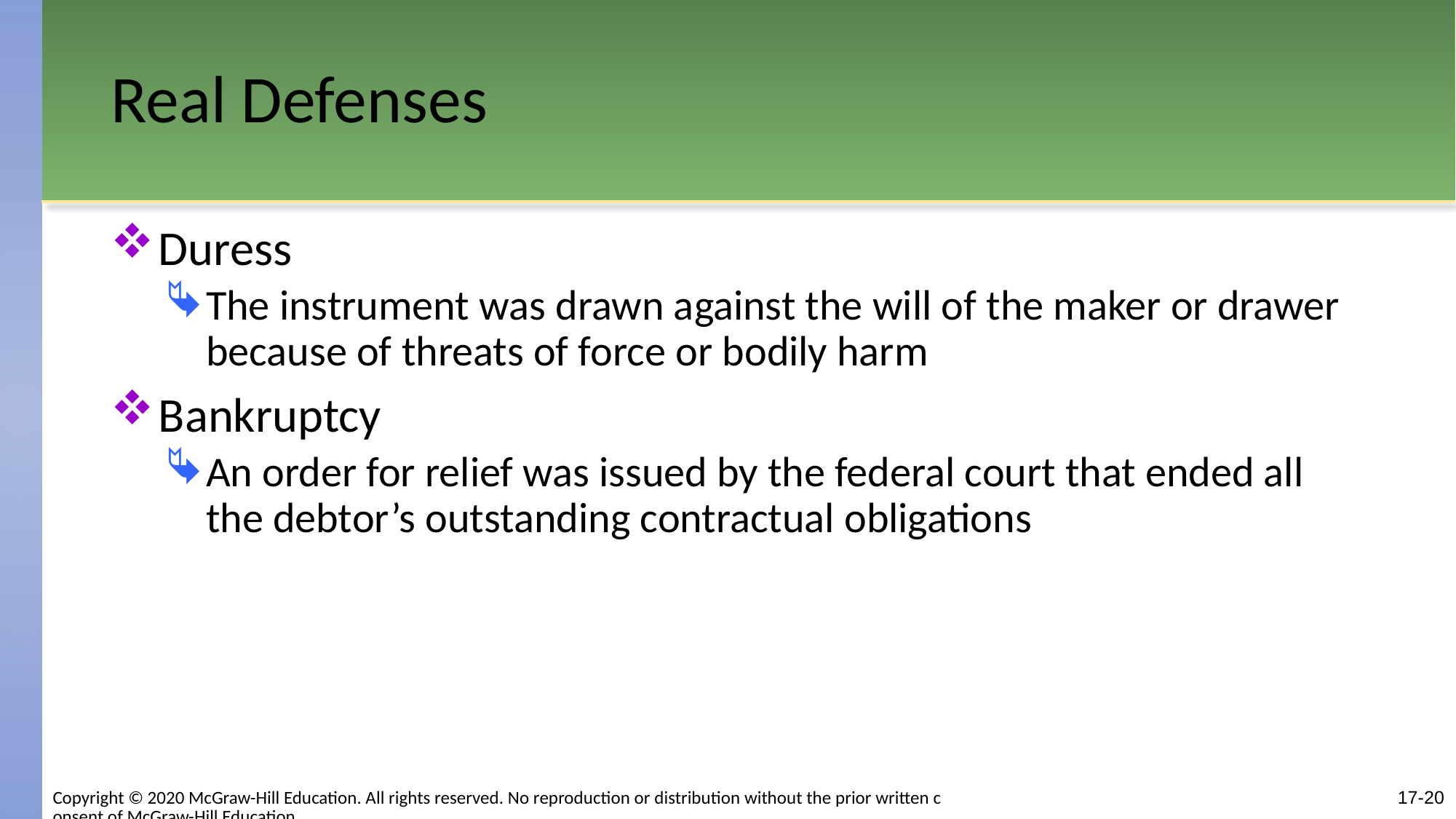

# Real Defenses
Duress
The instrument was drawn against the will of the maker or drawer because of threats of force or bodily harm
Bankruptcy
An order for relief was issued by the federal court that ended all the debtor’s outstanding contractual obligations

17-20
Copyright © 2020 McGraw-Hill Education. All rights reserved. No reproduction or distribution without the prior written consent of McGraw-Hill Education.